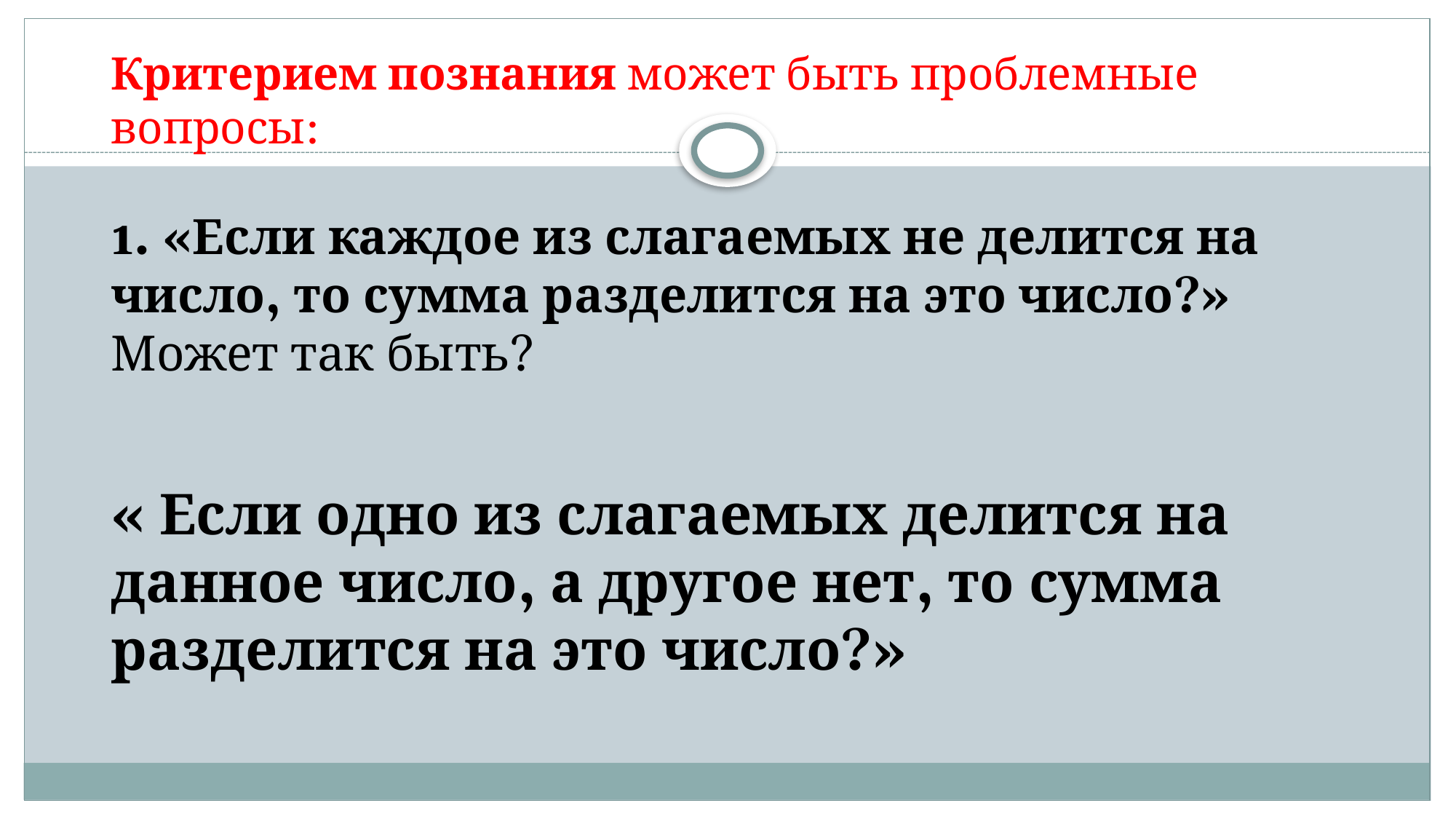

Критерием познания может быть проблемные  вопросы:

1. «Если каждое из слагаемых не делится на число, то сумма разделится на это число?» Может так быть?

« Если одно из слагаемых делится на данное число, а другое нет, то сумма разделится на это число?»